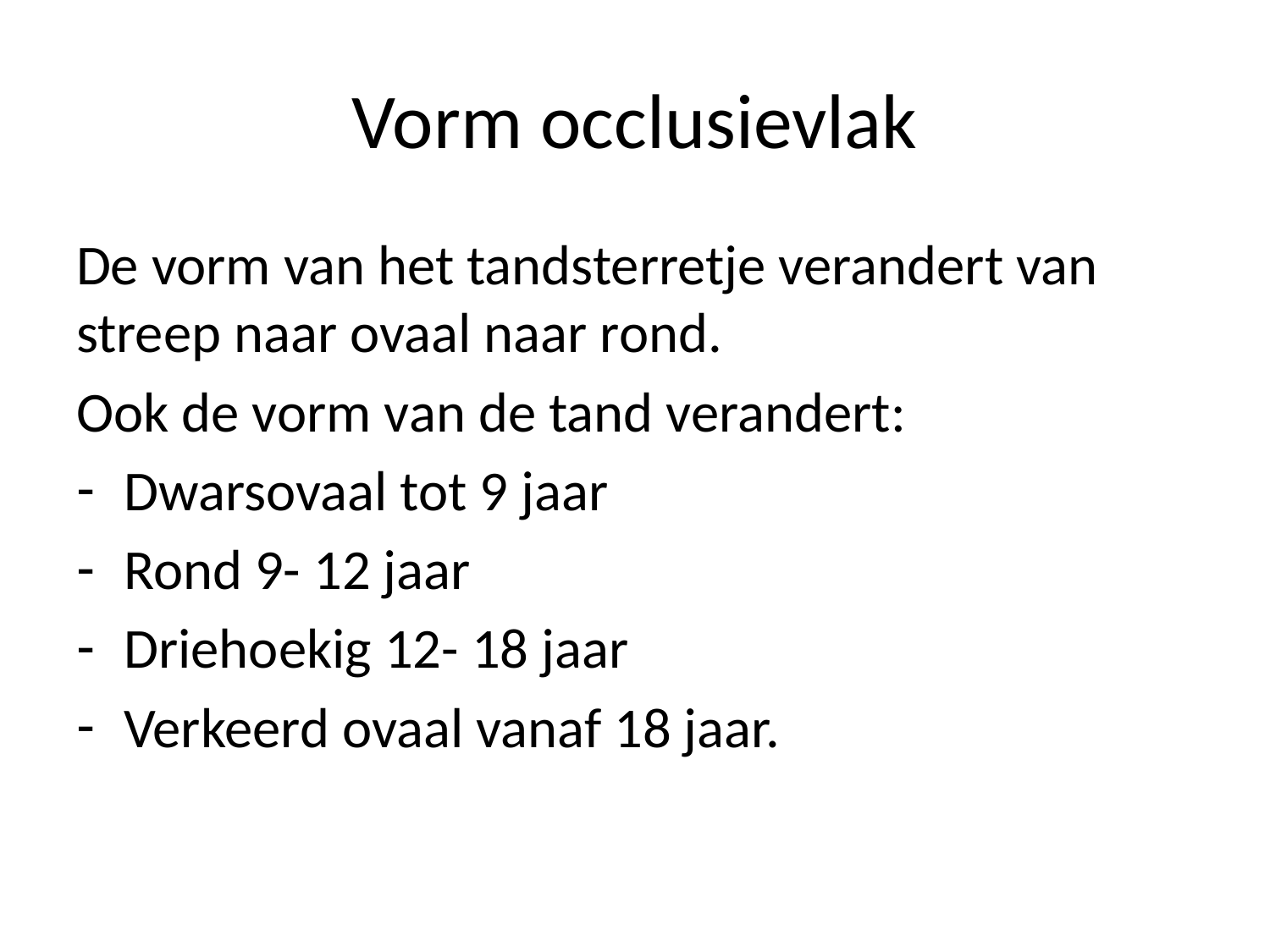

# Vorm occlusievlak
De vorm van het tandsterretje verandert van streep naar ovaal naar rond.
Ook de vorm van de tand verandert:
Dwarsovaal tot 9 jaar
Rond 9- 12 jaar
Driehoekig 12- 18 jaar
Verkeerd ovaal vanaf 18 jaar.